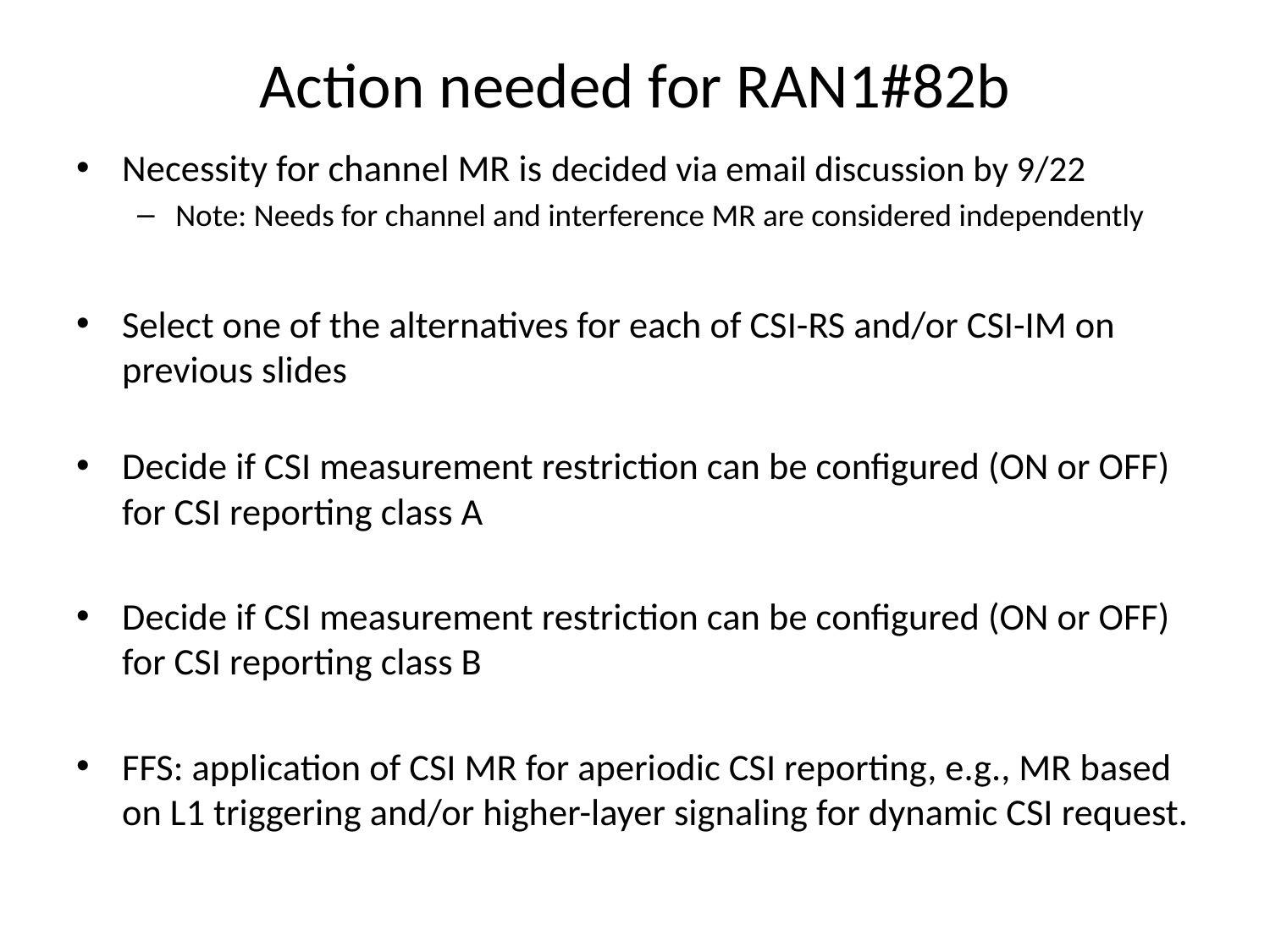

# Action needed for RAN1#82b
Necessity for channel MR is decided via email discussion by 9/22
Note: Needs for channel and interference MR are considered independently

Select one of the alternatives for each of CSI-RS and/or CSI-IM on previous slides

Decide if CSI measurement restriction can be configured (ON or OFF) for CSI reporting class A

Decide if CSI measurement restriction can be configured (ON or OFF) for CSI reporting class B

FFS: application of CSI MR for aperiodic CSI reporting, e.g., MR based on L1 triggering and/or higher-layer signaling for dynamic CSI request.